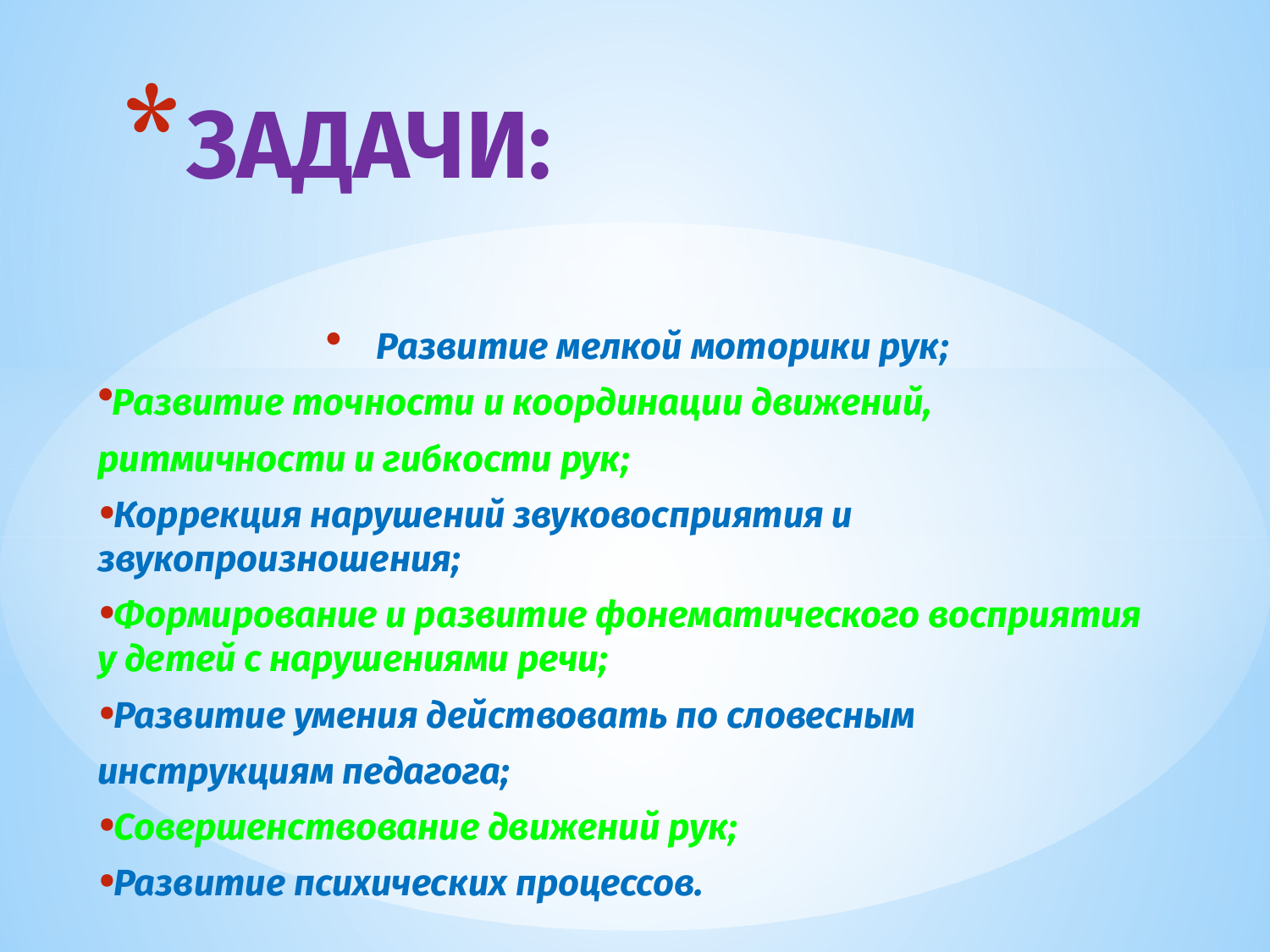

# ЗАДАЧИ:
Развитие мелкой моторики рук;
Развитие точности и координации движений,
ритмичности и гибкости рук;
Коррекция нарушений звуковосприятия и звукопроизношения;
Формирование и развитие фонематического восприятия у детей с нарушениями речи;
Развитие умения действовать по словесным
инструкциям педагога;
Совершенствование движений рук;
Развитие психических процессов.